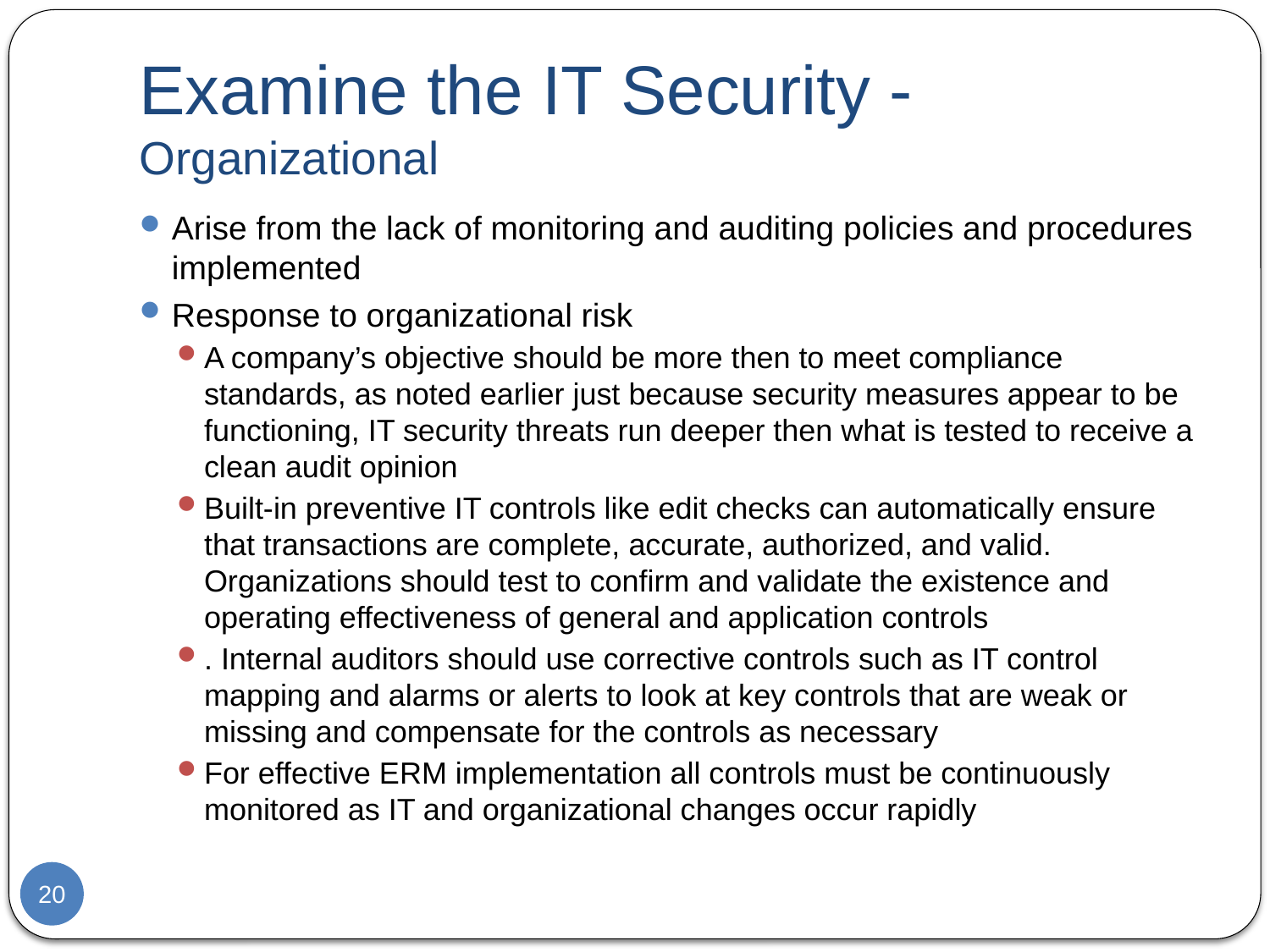

# Examine the IT Security - Organizational
Arise from the lack of monitoring and auditing policies and procedures implemented
Response to organizational risk
A company’s objective should be more then to meet compliance standards, as noted earlier just because security measures appear to be functioning, IT security threats run deeper then what is tested to receive a clean audit opinion
Built-in preventive IT controls like edit checks can automatically ensure that transactions are complete, accurate, authorized, and valid. Organizations should test to confirm and validate the existence and operating effectiveness of general and application controls
. Internal auditors should use corrective controls such as IT control mapping and alarms or alerts to look at key controls that are weak or missing and compensate for the controls as necessary
For effective ERM implementation all controls must be continuously monitored as IT and organizational changes occur rapidly

20